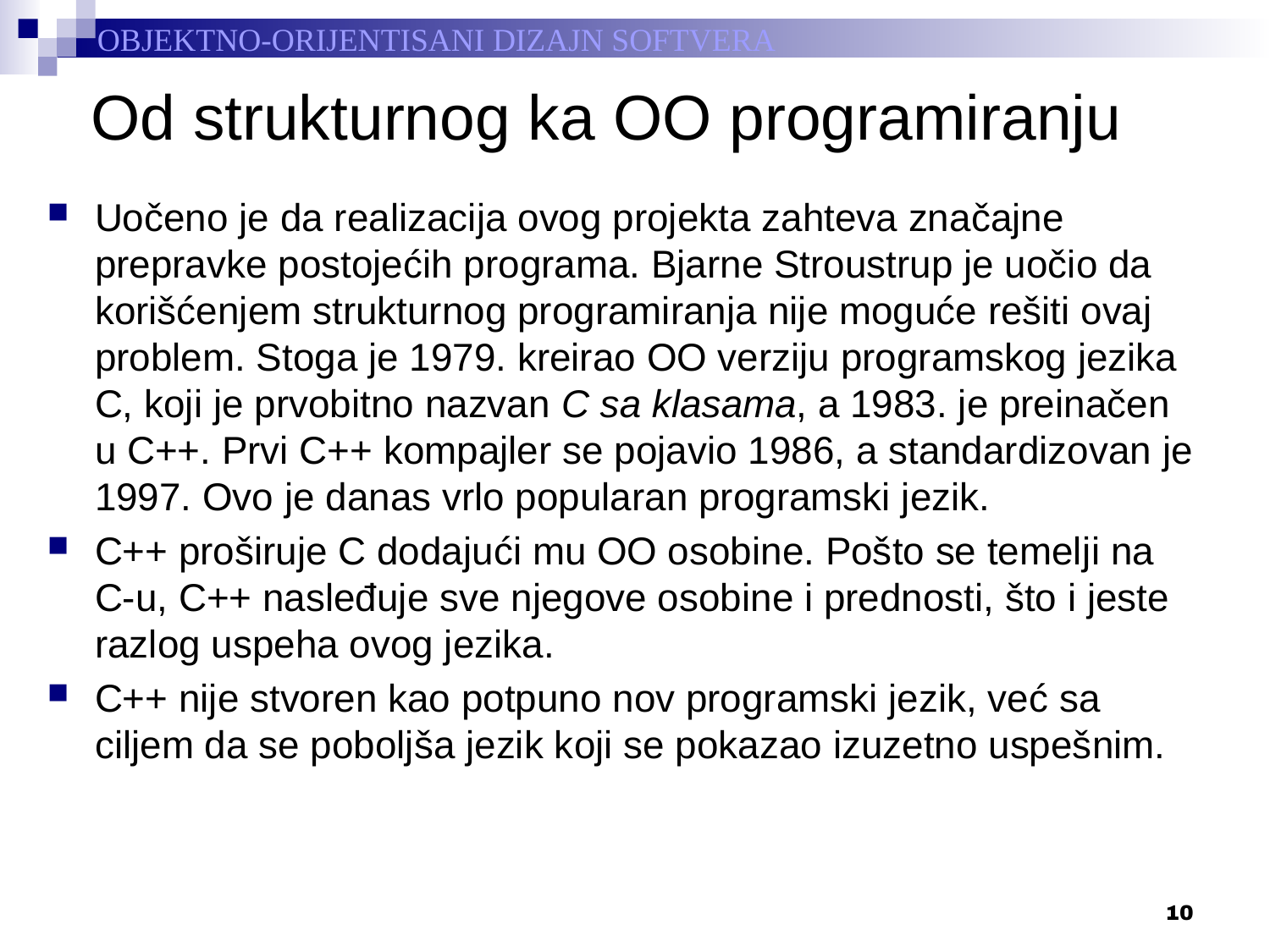

# Od strukturnog ka OO programiranju
Uočeno je da realizacija ovog projekta zahteva značajne prepravke postojećih programa. Bjarne Stroustrup je uočio da korišćenjem strukturnog programiranja nije moguće rešiti ovaj problem. Stoga je 1979. kreirao OO verziju programskog jezika C, koji je prvobitno nazvan C sa klasama, a 1983. je preinačen u C++. Prvi C++ kompajler se pojavio 1986, a standardizovan je 1997. Ovo je danas vrlo popularan programski jezik.
C++ proširuje C dodajući mu OO osobine. Pošto se temelji na C-u, C++ nasleđuje sve njegove osobine i prednosti, što i jeste razlog uspeha ovog jezika.
C++ nije stvoren kao potpuno nov programski jezik, već sa ciljem da se poboljša jezik koji se pokazao izuzetno uspešnim.
10